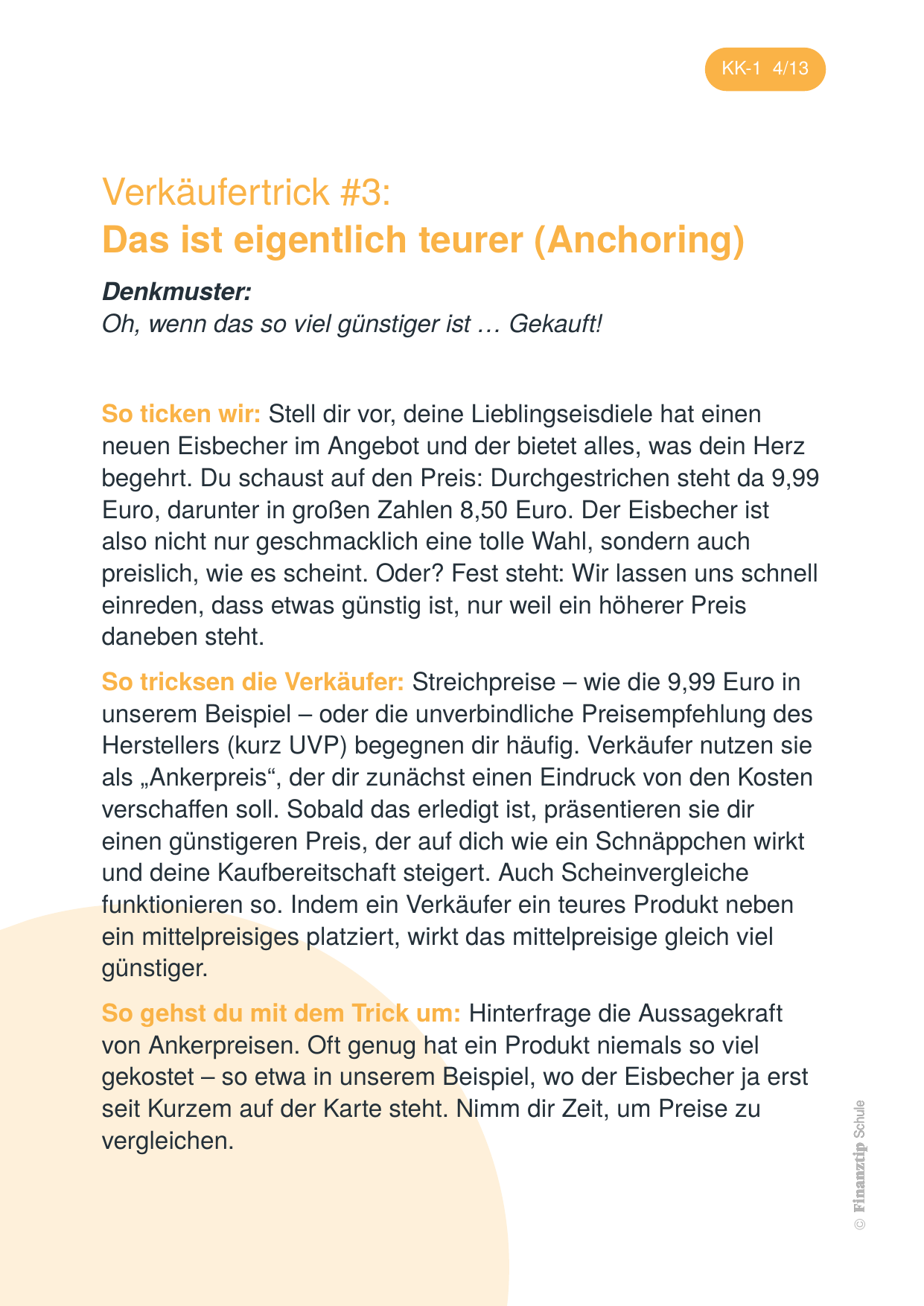

Verkäufertrick #3:
Das ist eigentlich teurer (Anchoring)
Denkmuster:
Oh, wenn das so viel günstiger ist … Gekauft!

So ticken wir: Stell dir vor, deine Lieblingseisdiele hat einen neuen Eisbecher im Angebot und der bietet alles, was dein Herz begehrt. Du schaust auf den Preis: Durchgestrichen steht da 9,99 Euro, darunter in großen Zahlen 8,50 Euro. Der Eisbecher ist also nicht nur geschmacklich eine tolle Wahl, sondern auch preislich, wie es scheint. Oder? Fest steht: Wir lassen uns schnell einreden, dass etwas günstig ist, nur weil ein höherer Preis daneben steht.
So tricksen die Verkäufer: Streichpreise – wie die 9,99 Euro in unserem Beispiel – oder die unverbindliche Preisempfehlung des Herstellers (kurz UVP) begegnen dir häufig. Verkäufer nutzen sie als „Ankerpreis“, der dir zunächst einen Eindruck von den Kosten verschaffen soll. Sobald das erledigt ist, präsentieren sie dir einen günstigeren Preis, der auf dich wie ein Schnäppchen wirkt und deine Kaufbereitschaft steigert. Auch Scheinvergleiche funktionieren so. Indem ein Verkäufer ein teures Produkt neben ein mittelpreisiges platziert, wirkt das mittelpreisige gleich viel günstiger.
So gehst du mit dem Trick um: Hinterfrage die Aussagekraft von Ankerpreisen. Oft genug hat ein Produkt niemals so viel gekostet – so etwa in unserem Beispiel, wo der Eisbecher ja erst seit Kurzem auf der Karte steht. Nimm dir Zeit, um Preise zu vergleichen.